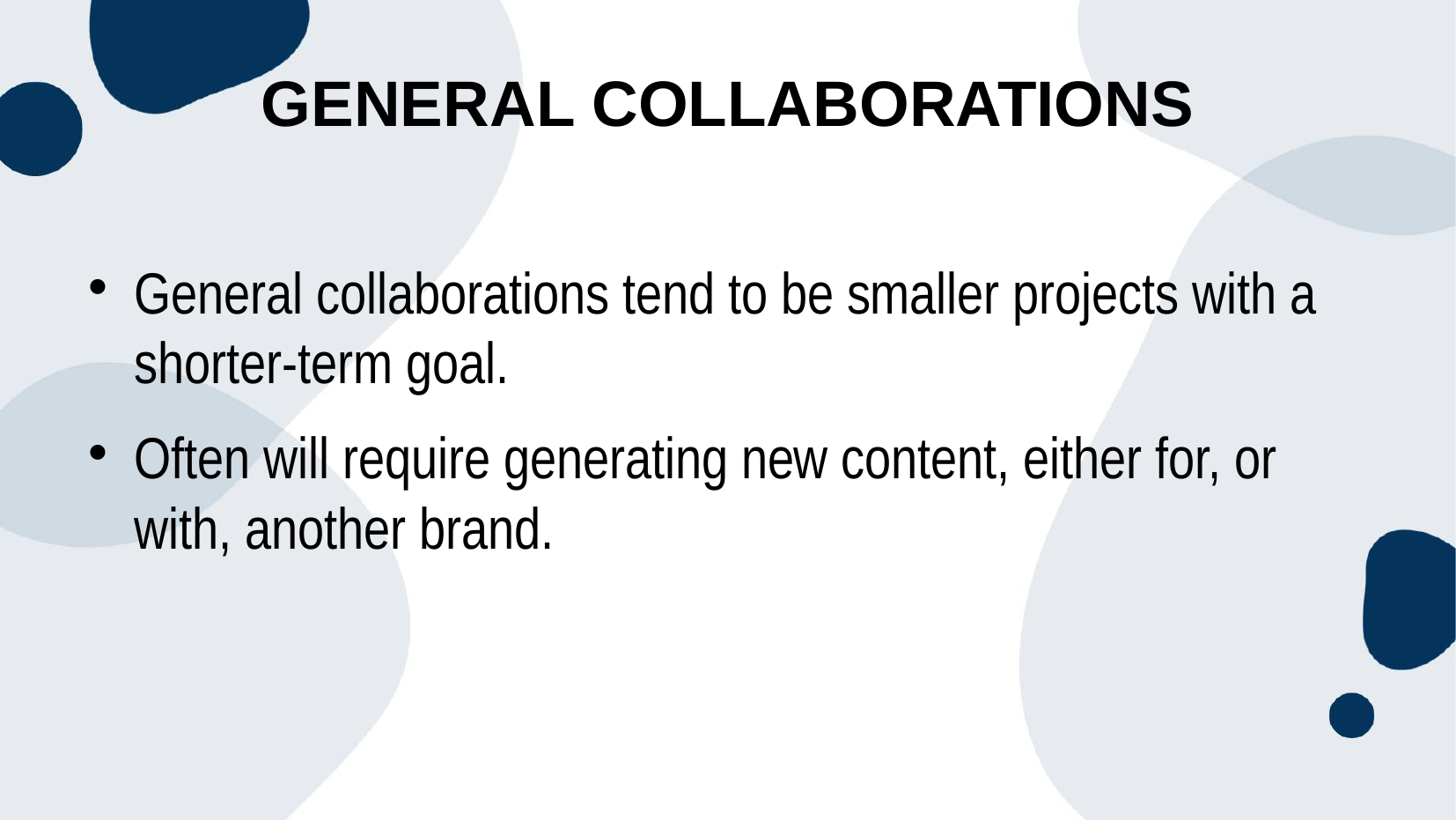

General collaborations
General collaborations tend to be smaller projects with a shorter-term goal.
Often will require generating new content, either for, or with, another brand.